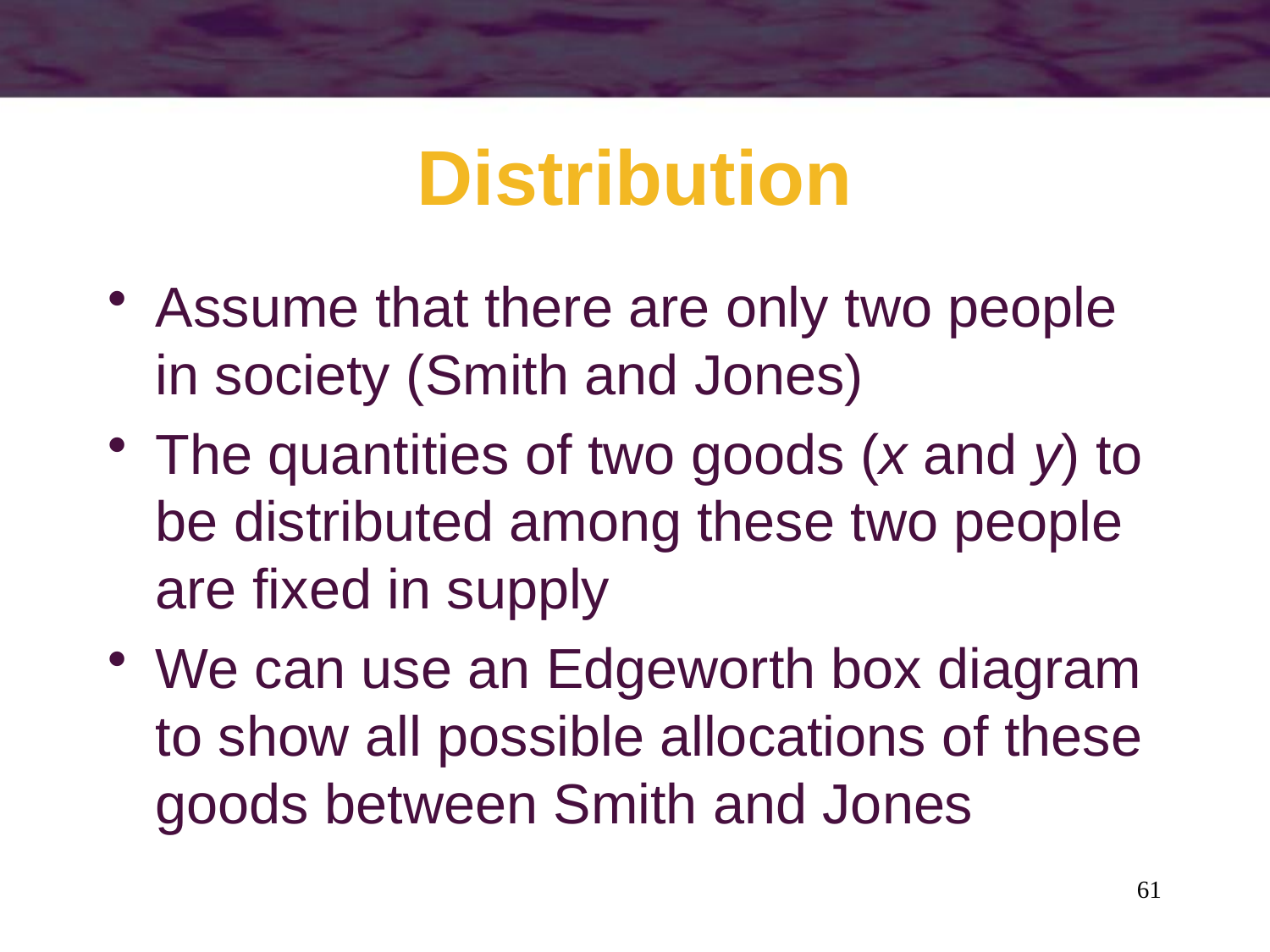

# Distribution
Assume that there are only two people in society (Smith and Jones)
The quantities of two goods (x and y) to be distributed among these two people are fixed in supply
We can use an Edgeworth box diagram to show all possible allocations of these goods between Smith and Jones
61